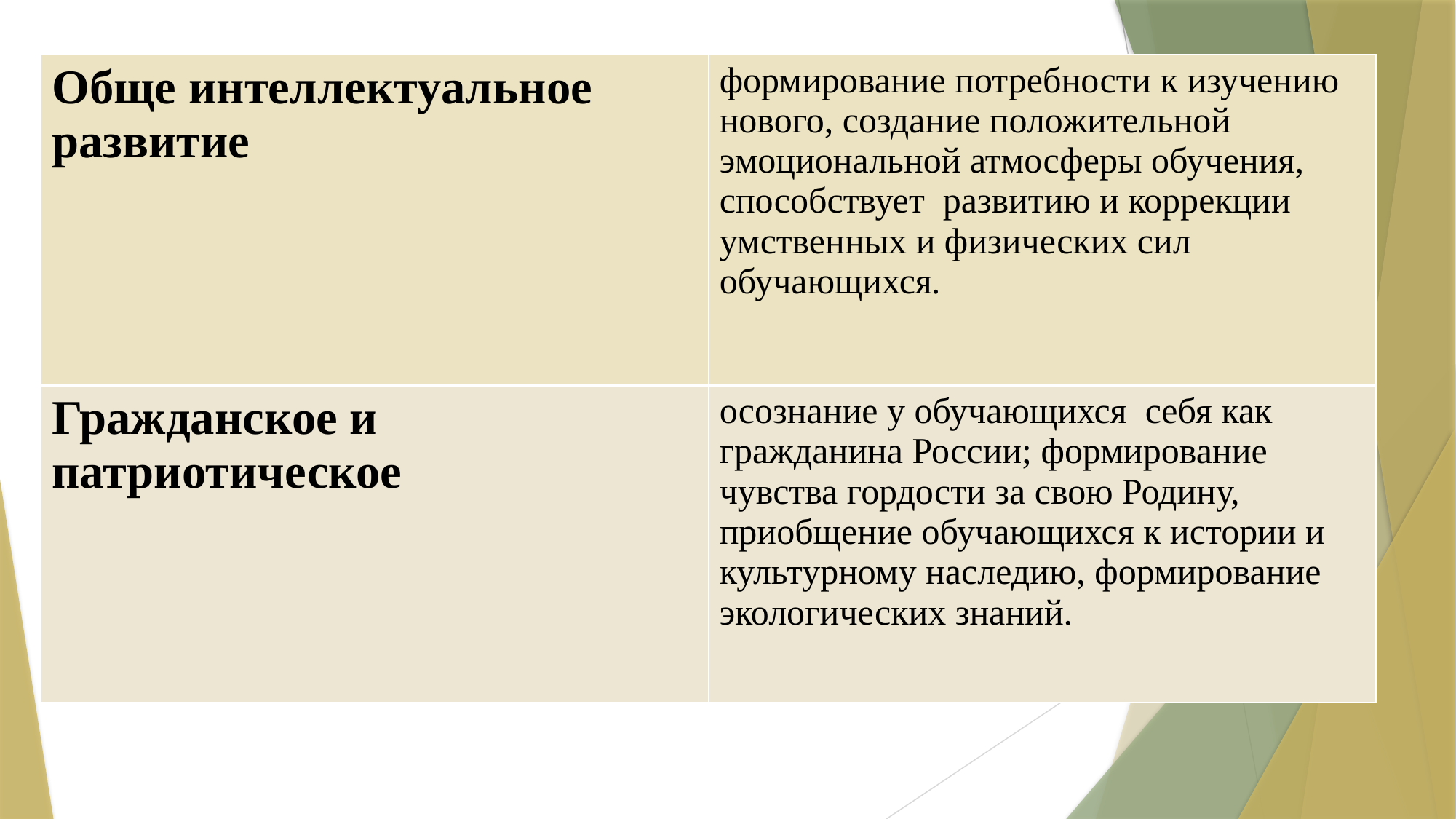

| Обще интеллектуальное развитие | формирование потребности к изучению нового, создание положительной эмоциональной атмосферы обучения, способствует развитию и коррекции умственных и физических сил обучающихся. |
| --- | --- |
| Гражданское и патриотическое | осознание у обучающихся себя как гражданина России; формирование чувства гордости за свою Родину, приобщение обучающихся к истории и культурному наследию, формирование экологических знаний. |